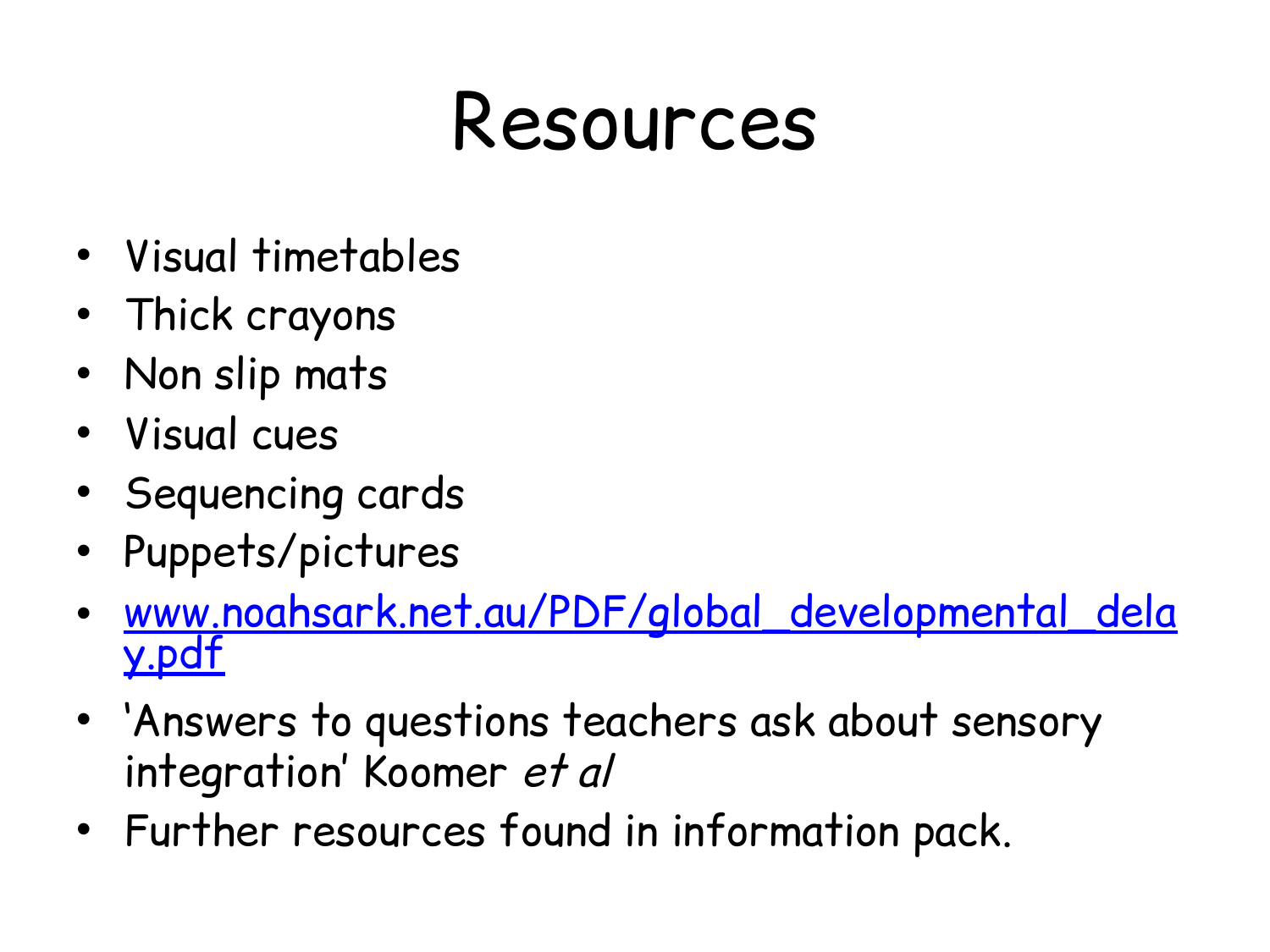

# Resources
Visual timetables
Thick crayons
Non slip mats
Visual cues
Sequencing cards
Puppets/pictures
www.noahsark.net.au/PDF/global_developmental_delay.pdf
‘Answers to questions teachers ask about sensory integration’ Koomer et al
Further resources found in information pack.